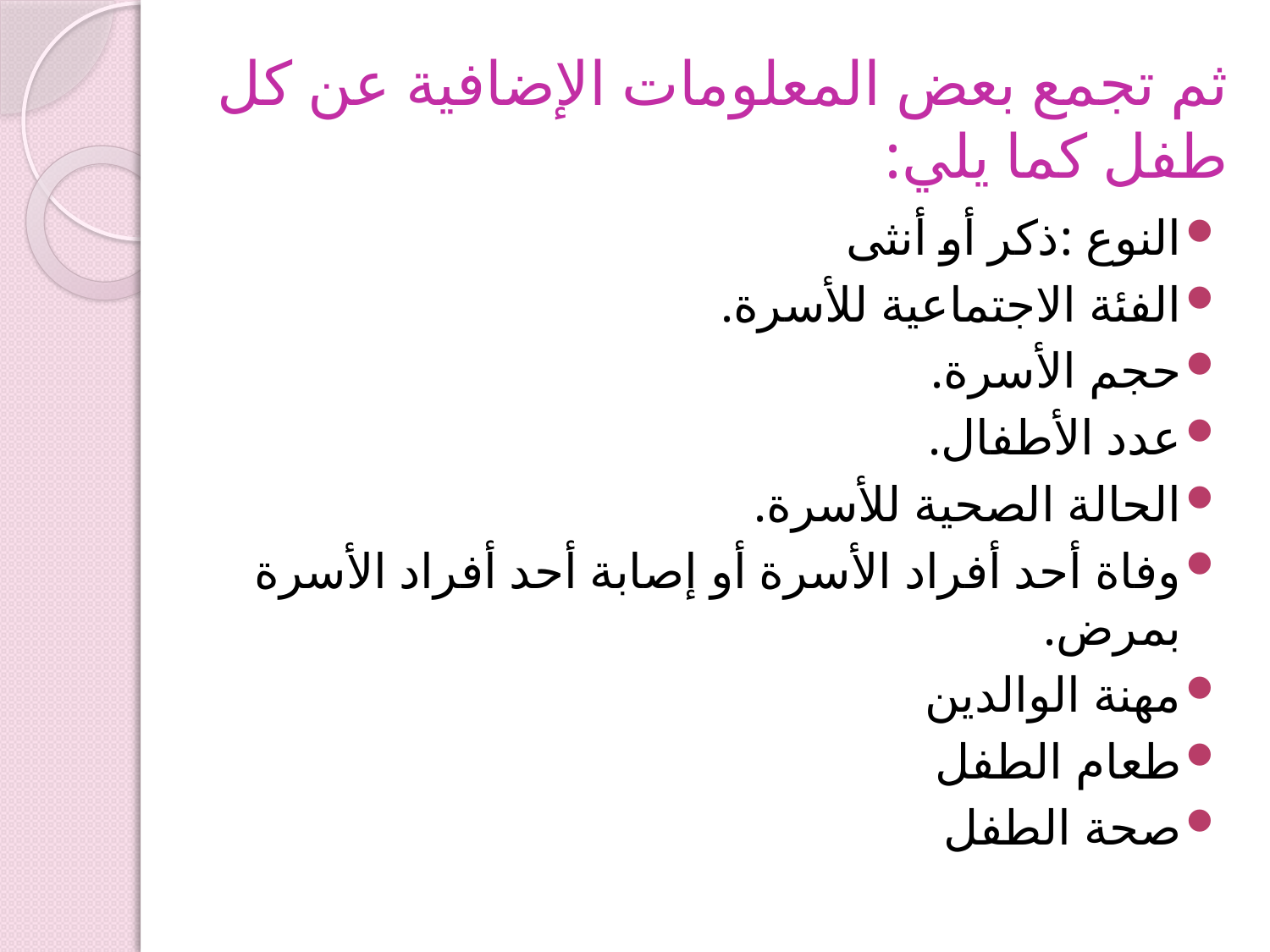

# ثم تجمع بعض المعلومات الإضافية عن كل طفل كما يلي:
النوع :ذكر أو أنثى
الفئة الاجتماعية للأسرة.
حجم الأسرة.
عدد الأطفال.
الحالة الصحية للأسرة.
وفاة أحد أفراد الأسرة أو إصابة أحد أفراد الأسرة بمرض.
مهنة الوالدين
طعام الطفل
صحة الطفل